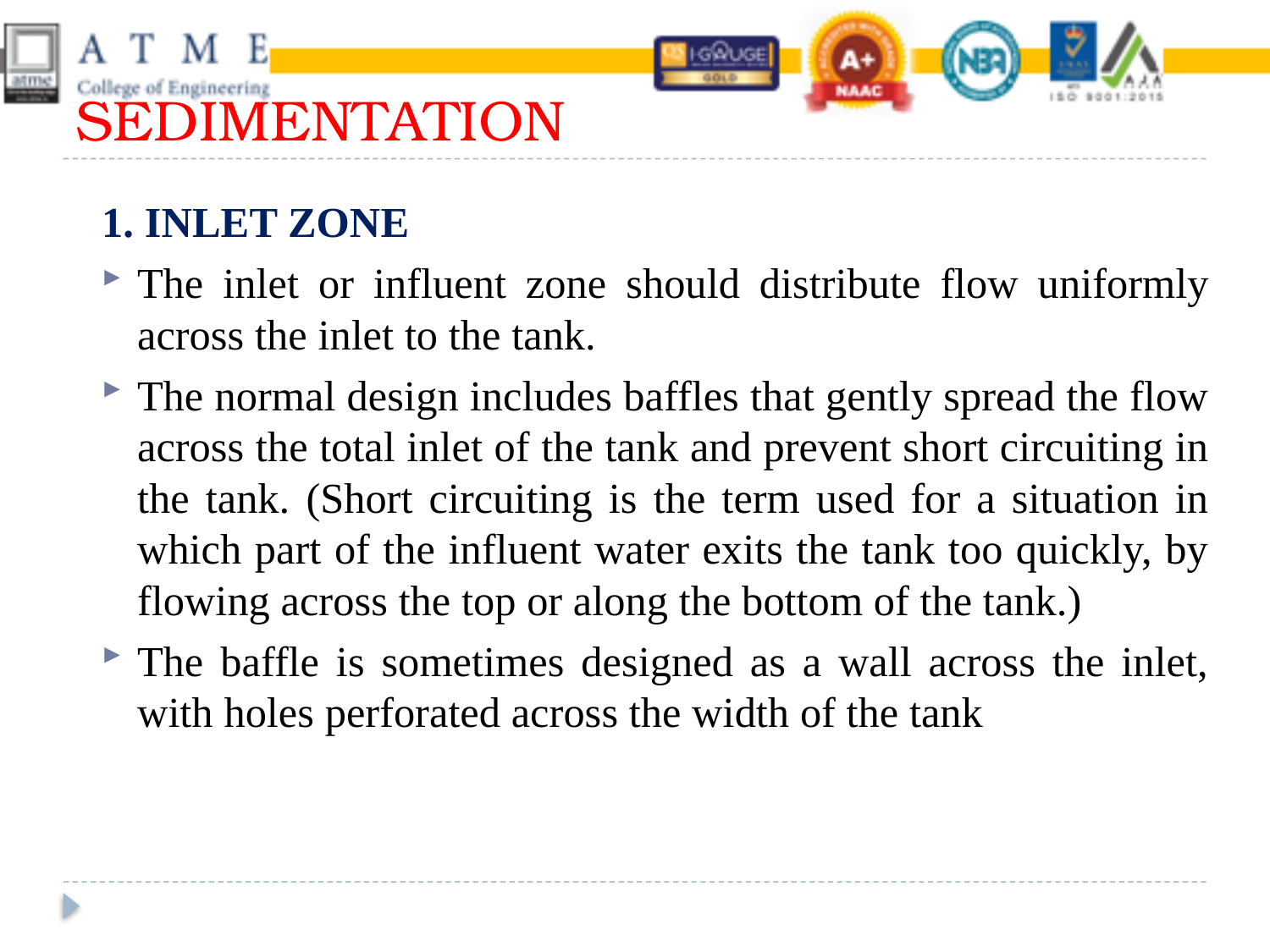

# SEDIMENTATION
1. INLET ZONE
The inlet or influent zone should distribute flow uniformly across the inlet to the tank.
The normal design includes baffles that gently spread the flow across the total inlet of the tank and prevent short circuiting in the tank. (Short circuiting is the term used for a situation in which part of the influent water exits the tank too quickly, by flowing across the top or along the bottom of the tank.)
The baffle is sometimes designed as a wall across the inlet, with holes perforated across the width of the tank